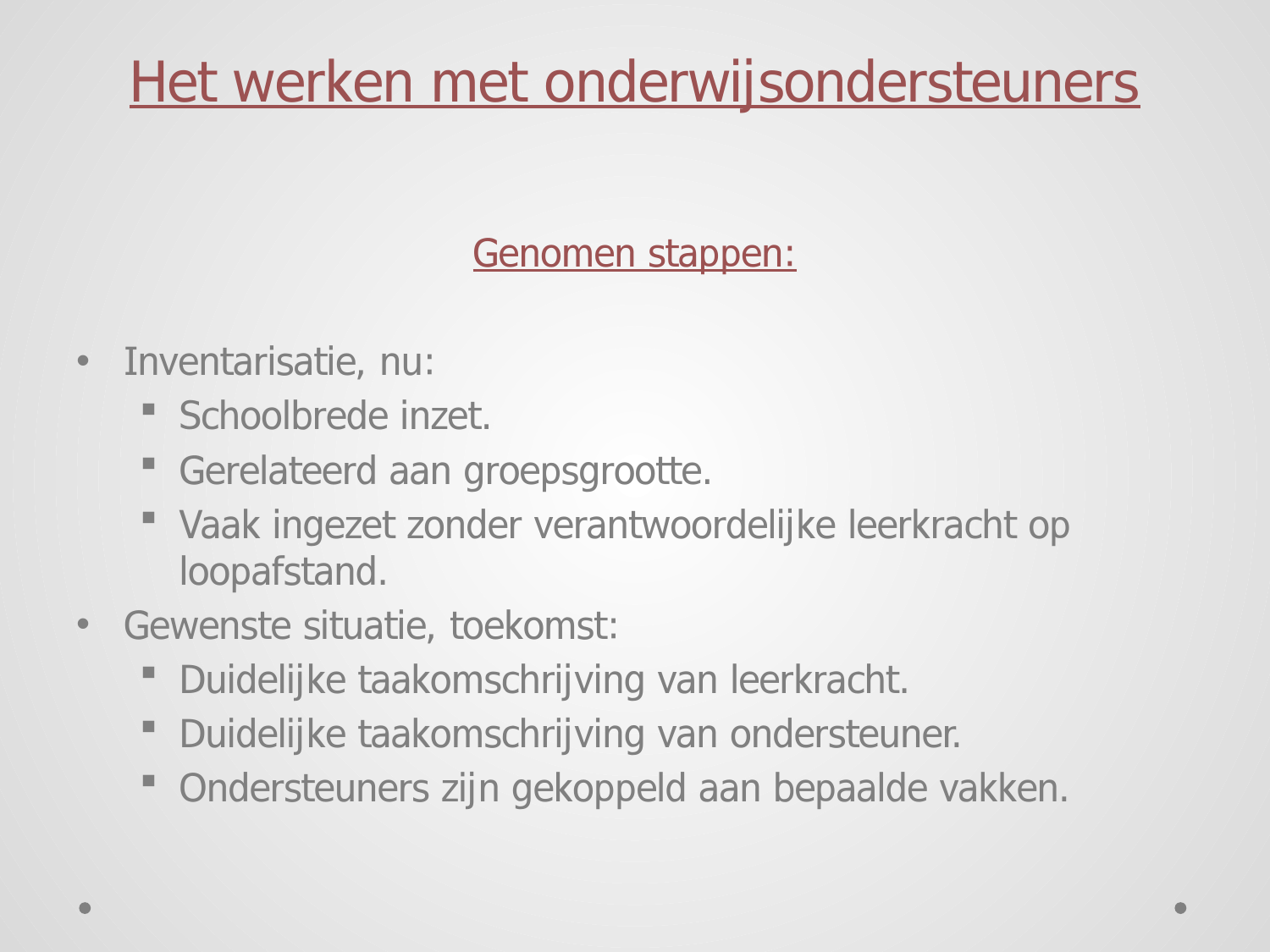

# Het werken met onderwijsondersteuners
Genomen stappen:

Inventarisatie, nu:
Schoolbrede inzet.
Gerelateerd aan groepsgrootte.
Vaak ingezet zonder verantwoordelijke leerkracht op loopafstand.
Gewenste situatie, toekomst:
Duidelijke taakomschrijving van leerkracht.
Duidelijke taakomschrijving van ondersteuner.
Ondersteuners zijn gekoppeld aan bepaalde vakken.